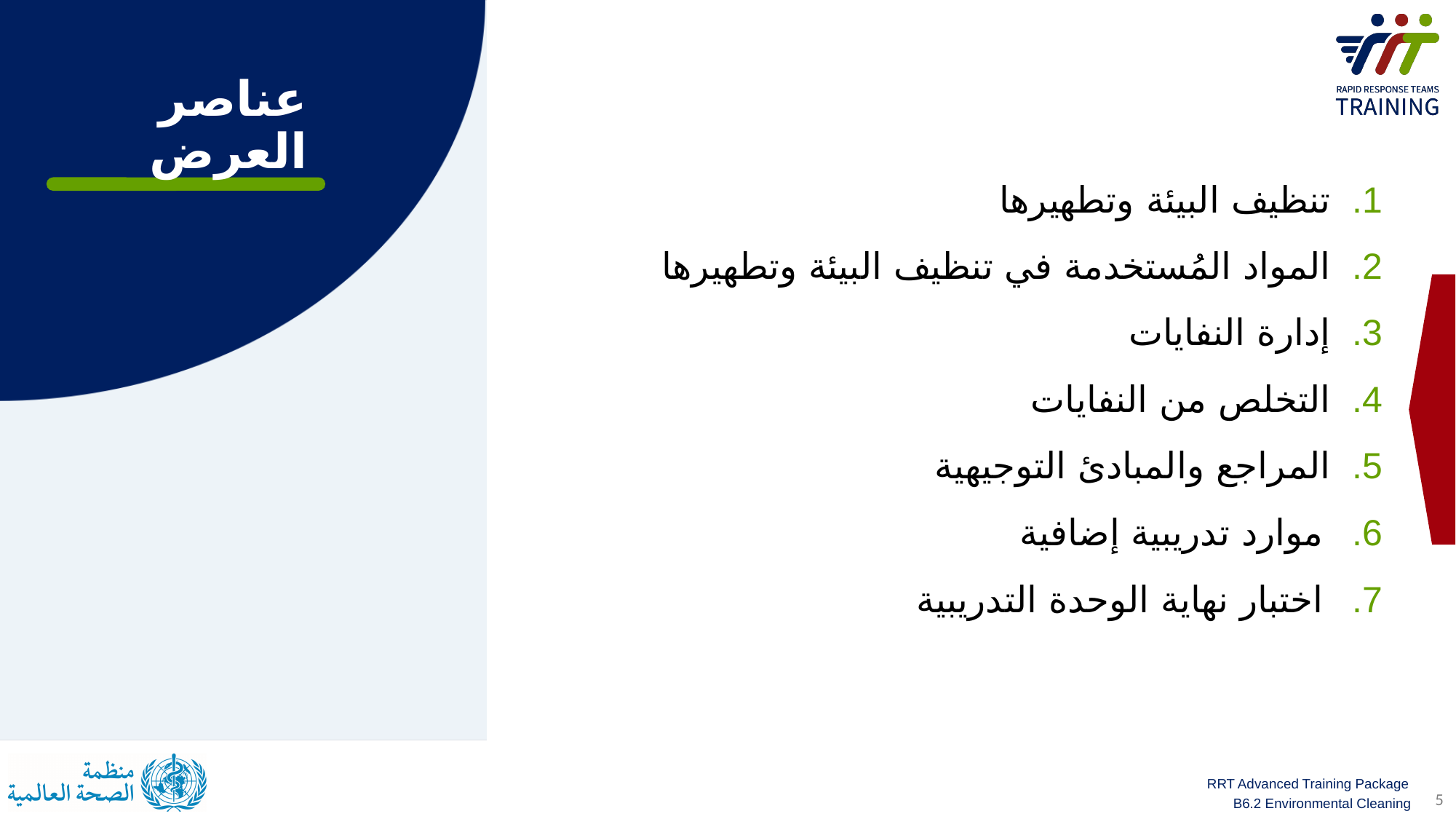

# عناصر العرض
تنظيف البيئة وتطهيرها
المواد المُستخدمة في تنظيف البيئة وتطهيرها
إدارة النفايات
التخلص من النفايات
المراجع والمبادئ التوجيهية
موارد تدريبية إضافية
اختبار نهاية الوحدة التدريبية